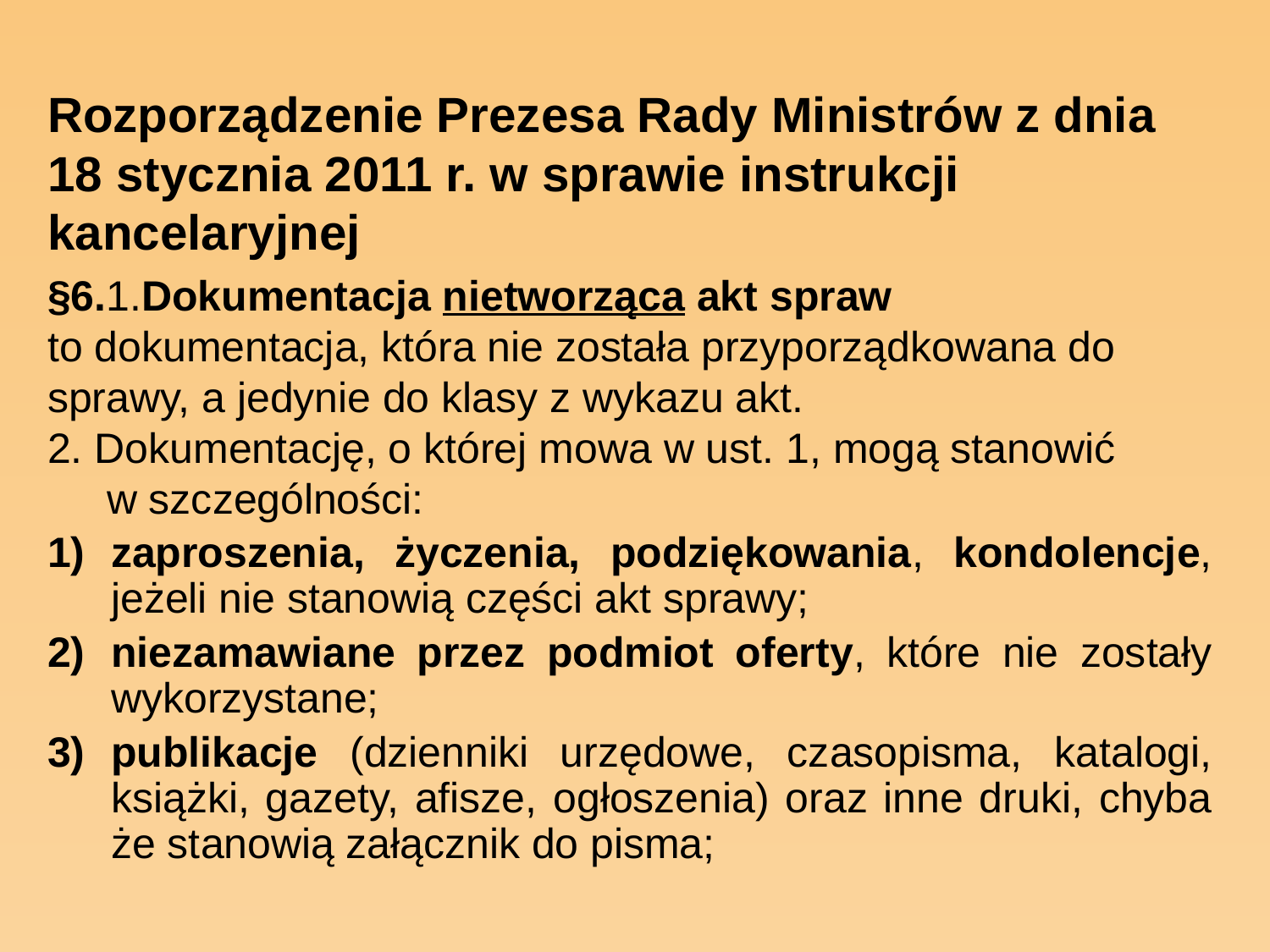

Rozporządzenie Prezesa Rady Ministrów z dnia 18 stycznia 2011 r. w sprawie instrukcji kancelaryjnej
§6.1.Dokumentacja nietworząca akt spraw
to dokumentacja, która nie została przyporządkowana do sprawy, a jedynie do klasy z wykazu akt.
2. Dokumentację, o której mowa w ust. 1, mogą stanowić              w szczególności:
zaproszenia, życzenia, podziękowania, kondolencje, jeżeli nie stanowią części akt sprawy;
niezamawiane przez podmiot oferty, które nie zostały wykorzystane;
publikacje (dzienniki urzędowe, czasopisma, katalogi, książki, gazety, afisze, ogłoszenia) oraz inne druki, chyba że stanowią załącznik do pisma;